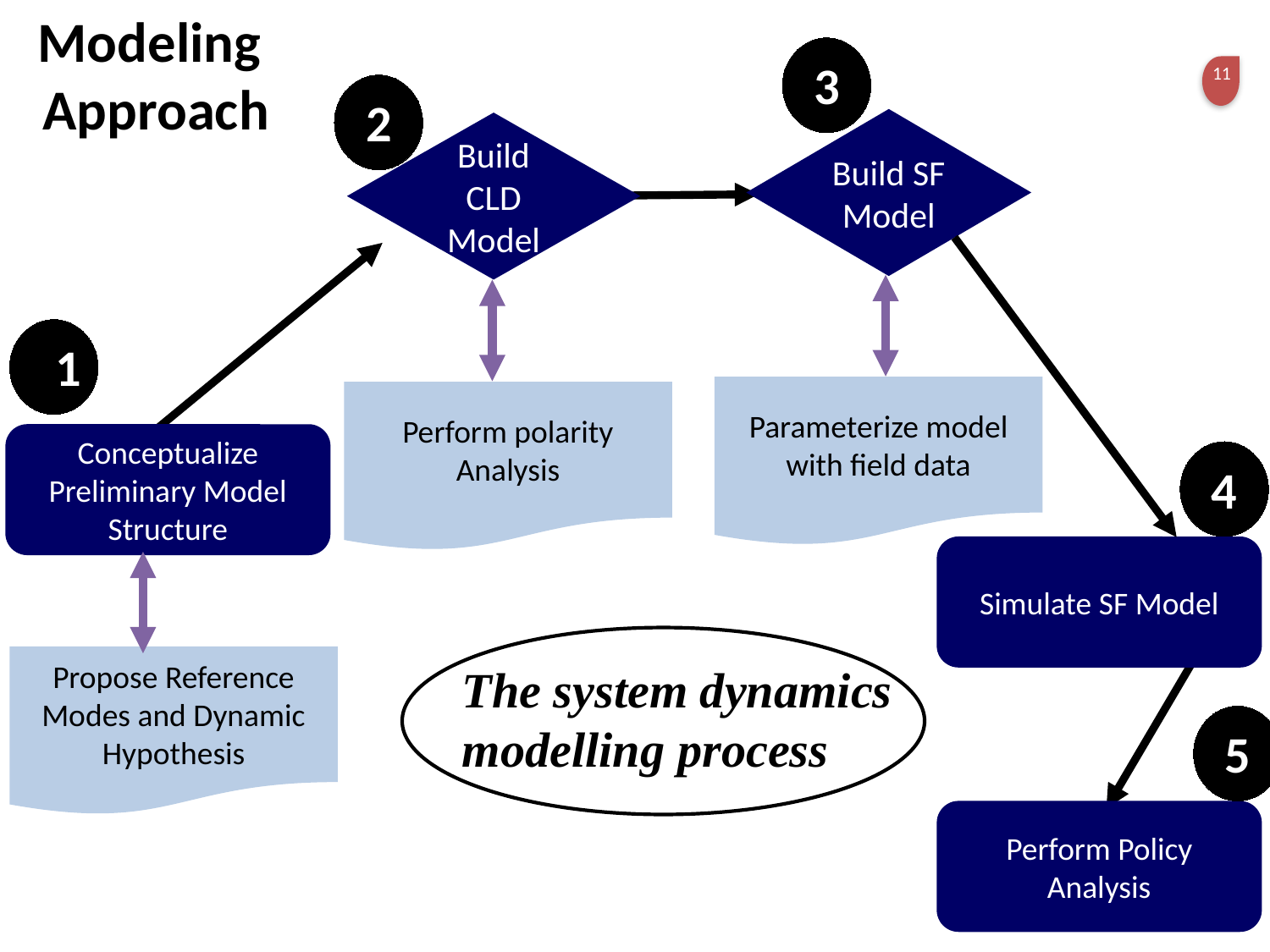

Modeling
 Approach

3

2
Build SF Model
Build CLD Model

1
Parameterize model with field data
Perform polarity Analysis
Conceptualize Preliminary Model Structure

4
Simulate SF Model

Propose Reference Modes and Dynamic Hypothesis
The system dynamics
modelling process

5
Perform Policy Analysis